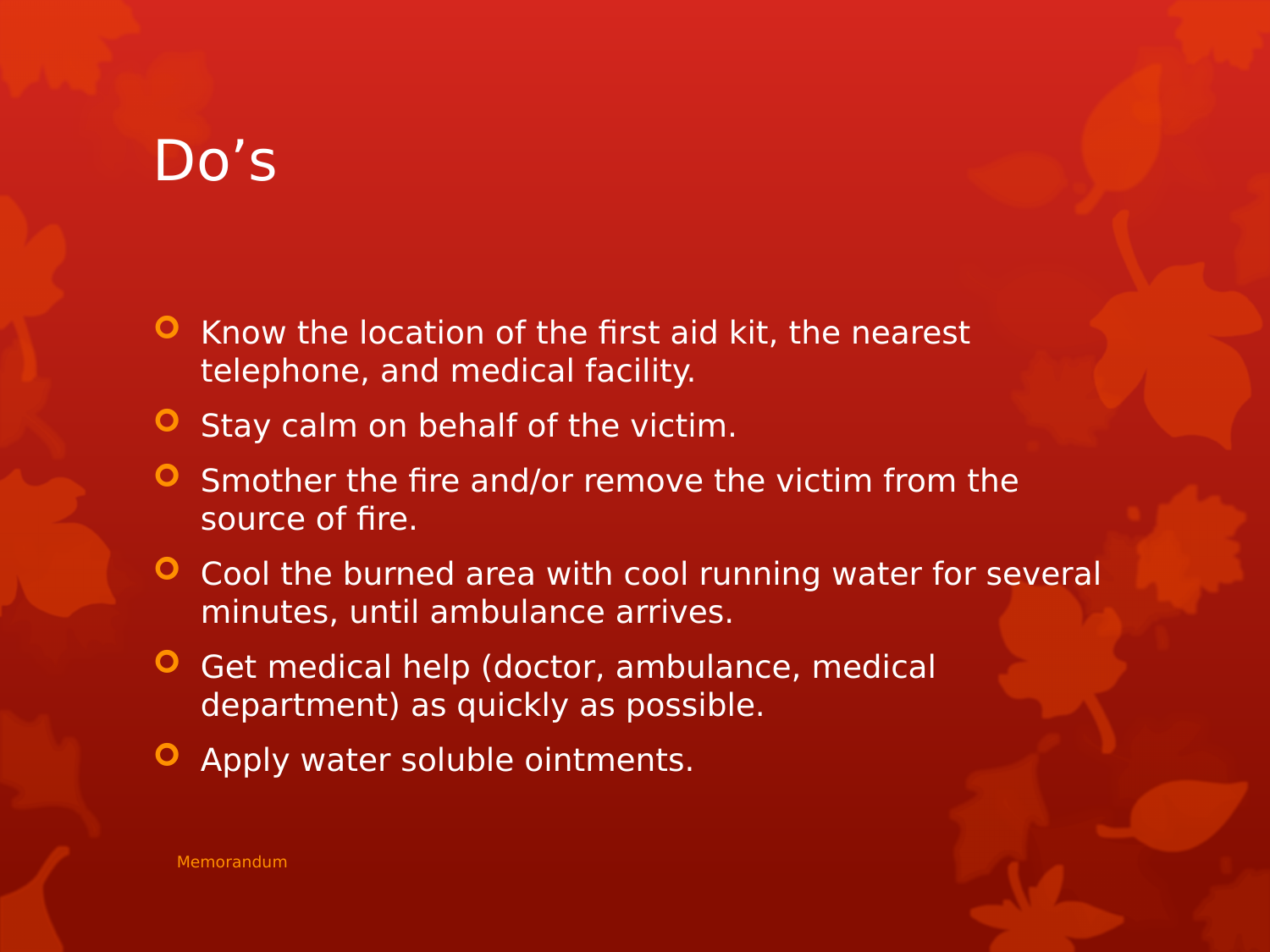

# Do’s

Know the location of the first aid kit, the nearest telephone, and medical facility.
Stay calm on behalf of the victim.
Smother the fire and/or remove the victim from the source of fire.
Cool the burned area with cool running water for several minutes, until ambulance arrives.
Get medical help (doctor, ambulance, medical department) as quickly as possible.
Apply water soluble ointments.

Memorandum